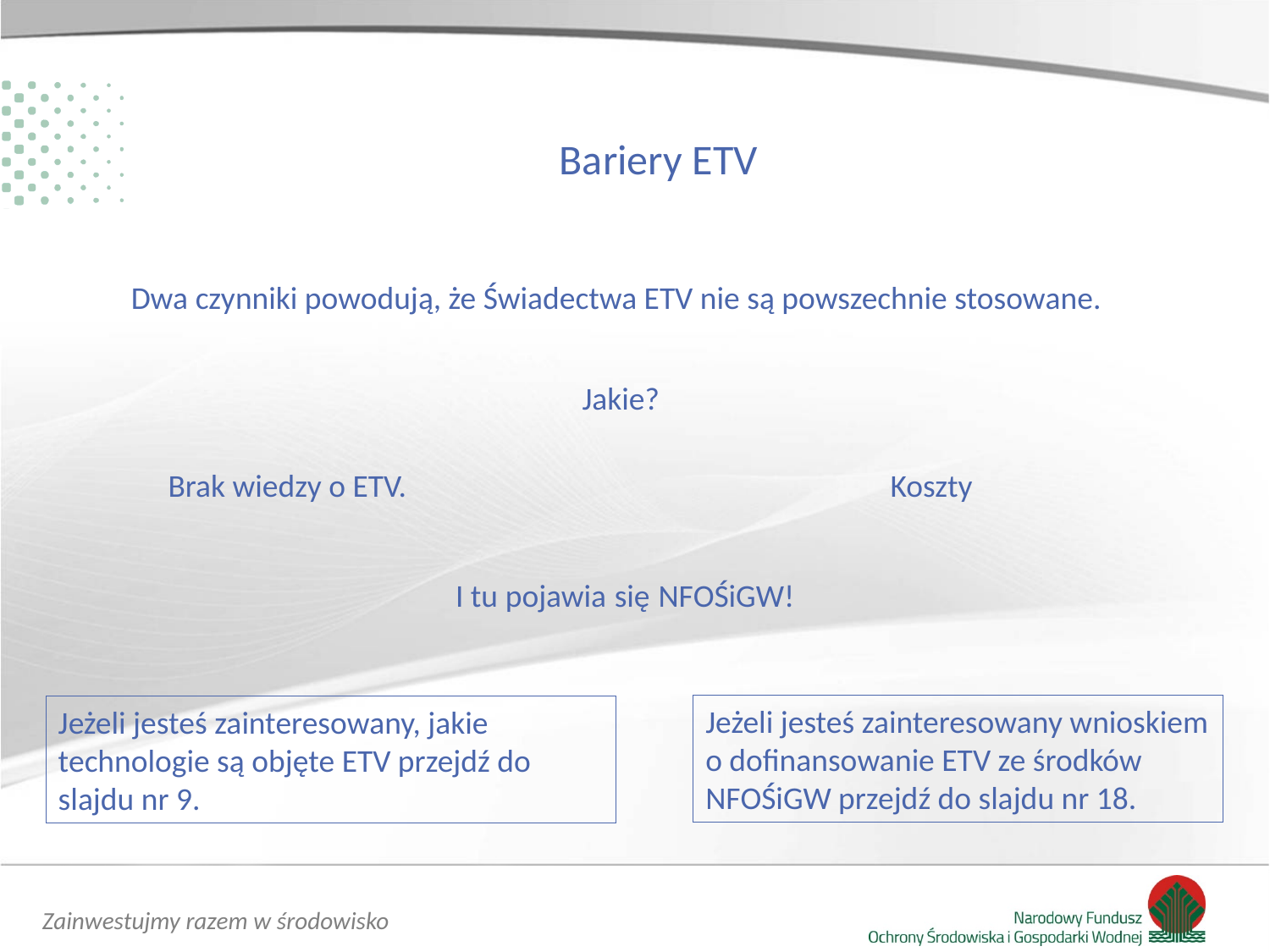

Bariery ETV
Dwa czynniki powodują, że Świadectwa ETV nie są powszechnie stosowane.
Jakie?
Brak wiedzy o ETV.
Koszty
I tu pojawia się NFOŚiGW!
Jeżeli jesteś zainteresowany, jakie technologie są objęte ETV przejdź do slajdu nr 9.
Jeżeli jesteś zainteresowany wnioskiem o dofinansowanie ETV ze środków NFOŚiGW przejdź do slajdu nr 18.